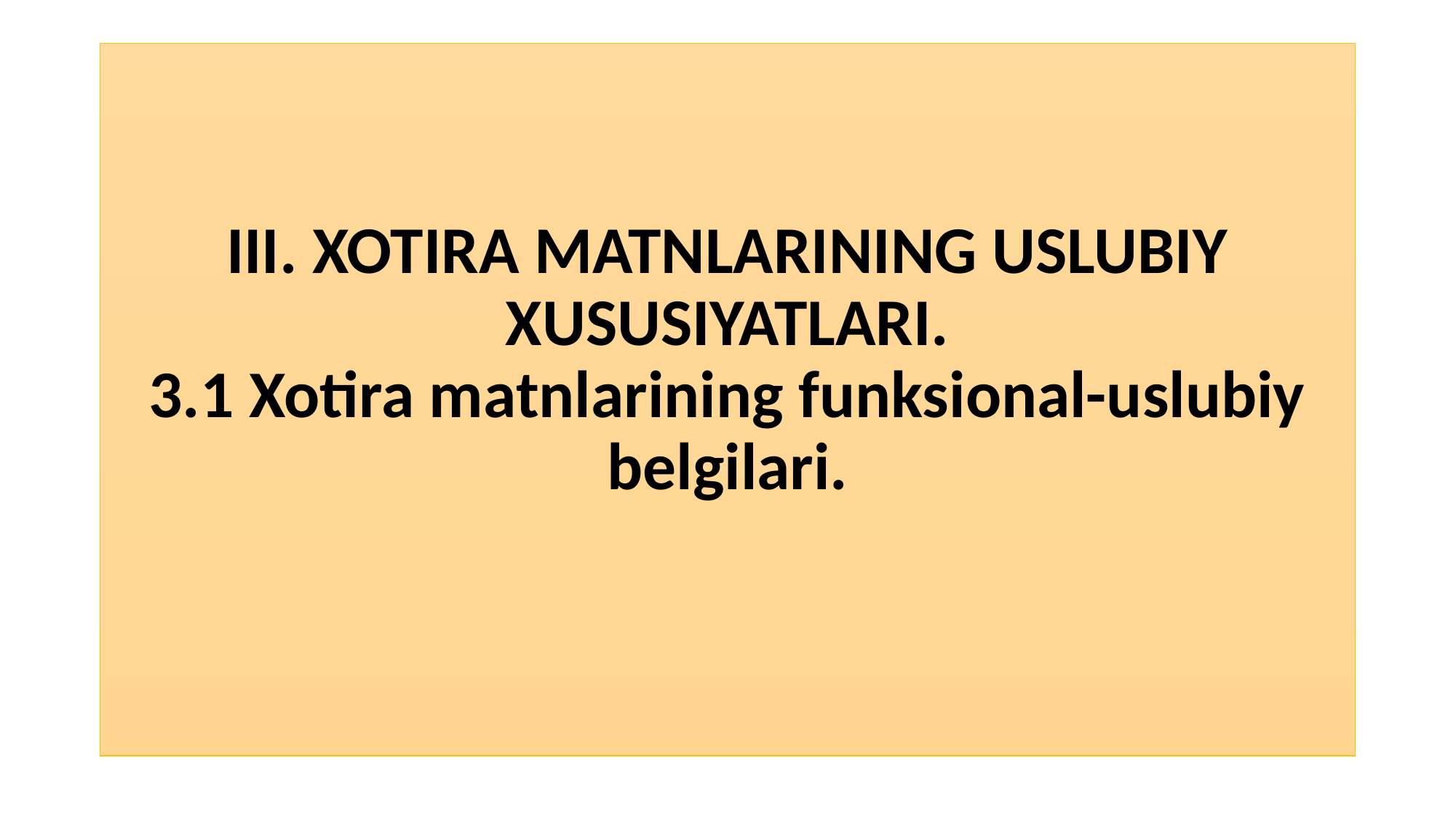

# III. XOTIRA MATNLARINING USLUBIY XUSUSIYATLARI. 3.1 Xotira matnlarining funksional-uslubiy belgilari.